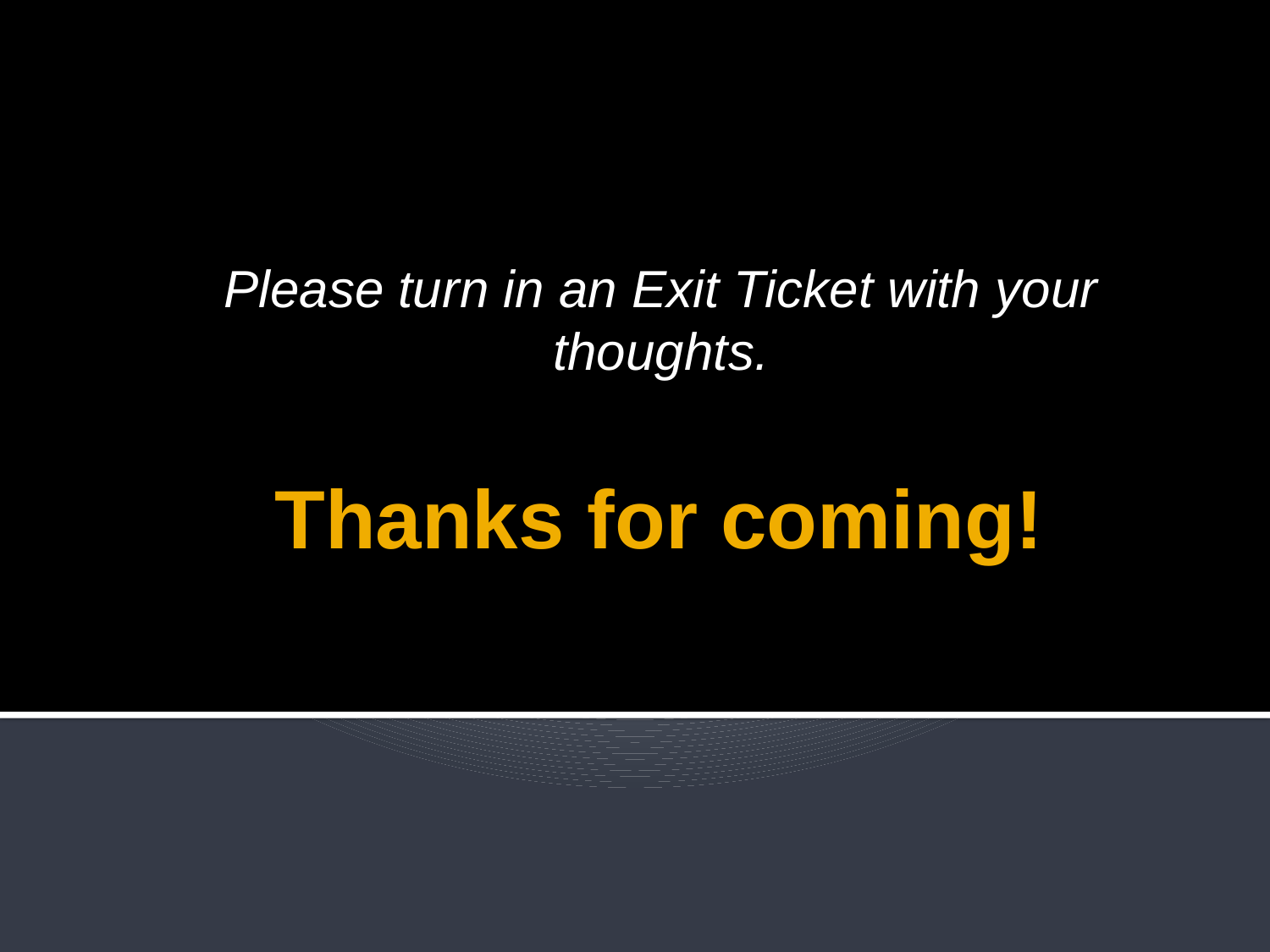

Please turn in an Exit Ticket with your thoughts.
# Thanks for coming!